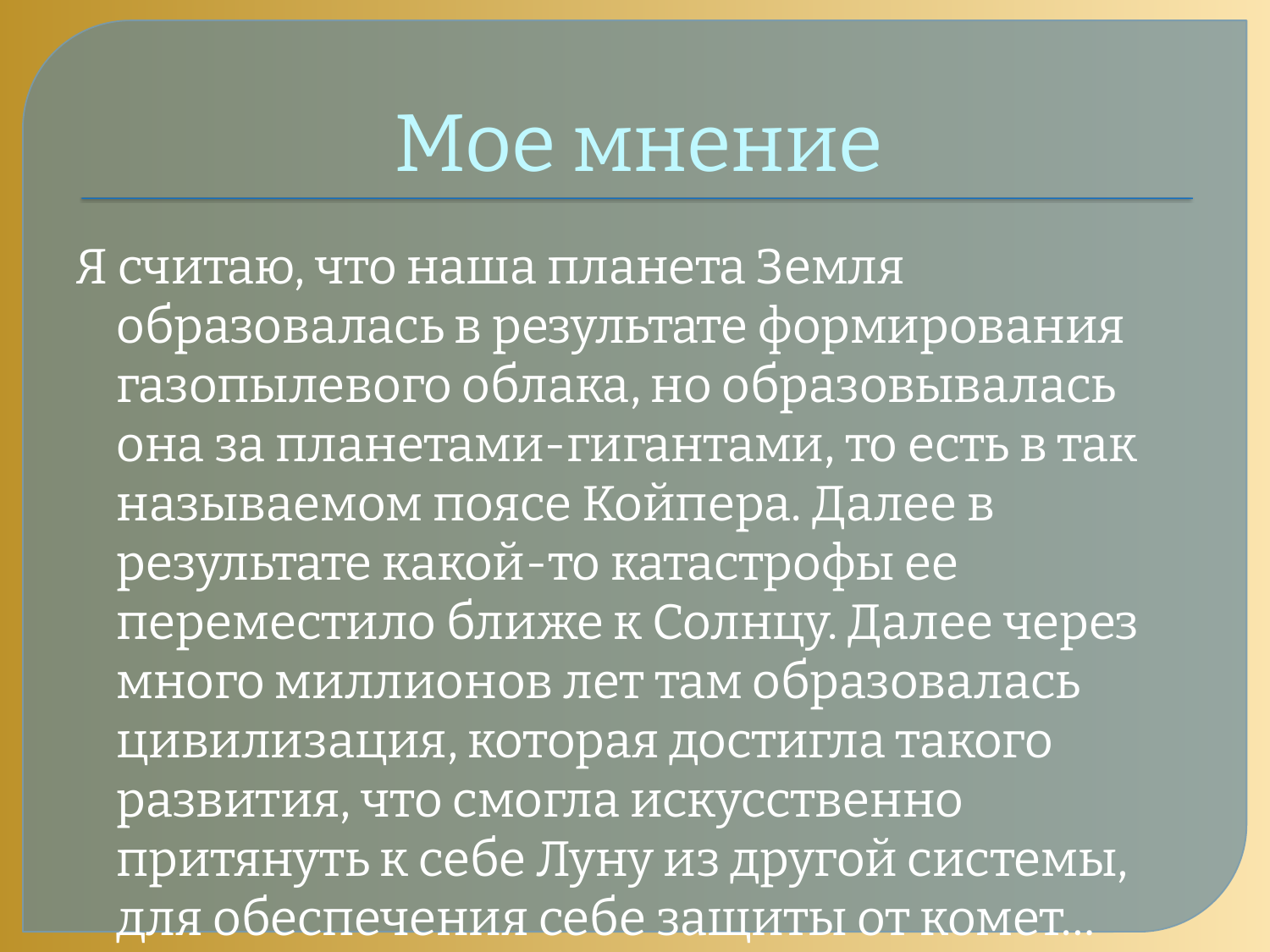

# Мое мнение
Я считаю, что наша планета Земля образовалась в результате формирования газопылевого облака, но образовывалась она за планетами-гигантами, то есть в так называемом поясе Койпера. Далее в результате какой-то катастрофы ее переместило ближе к Солнцу. Далее через много миллионов лет там образовалась цивилизация, которая достигла такого развития, что смогла искусственно притянуть к себе Луну из другой системы, для обеспечения себе защиты от комет…